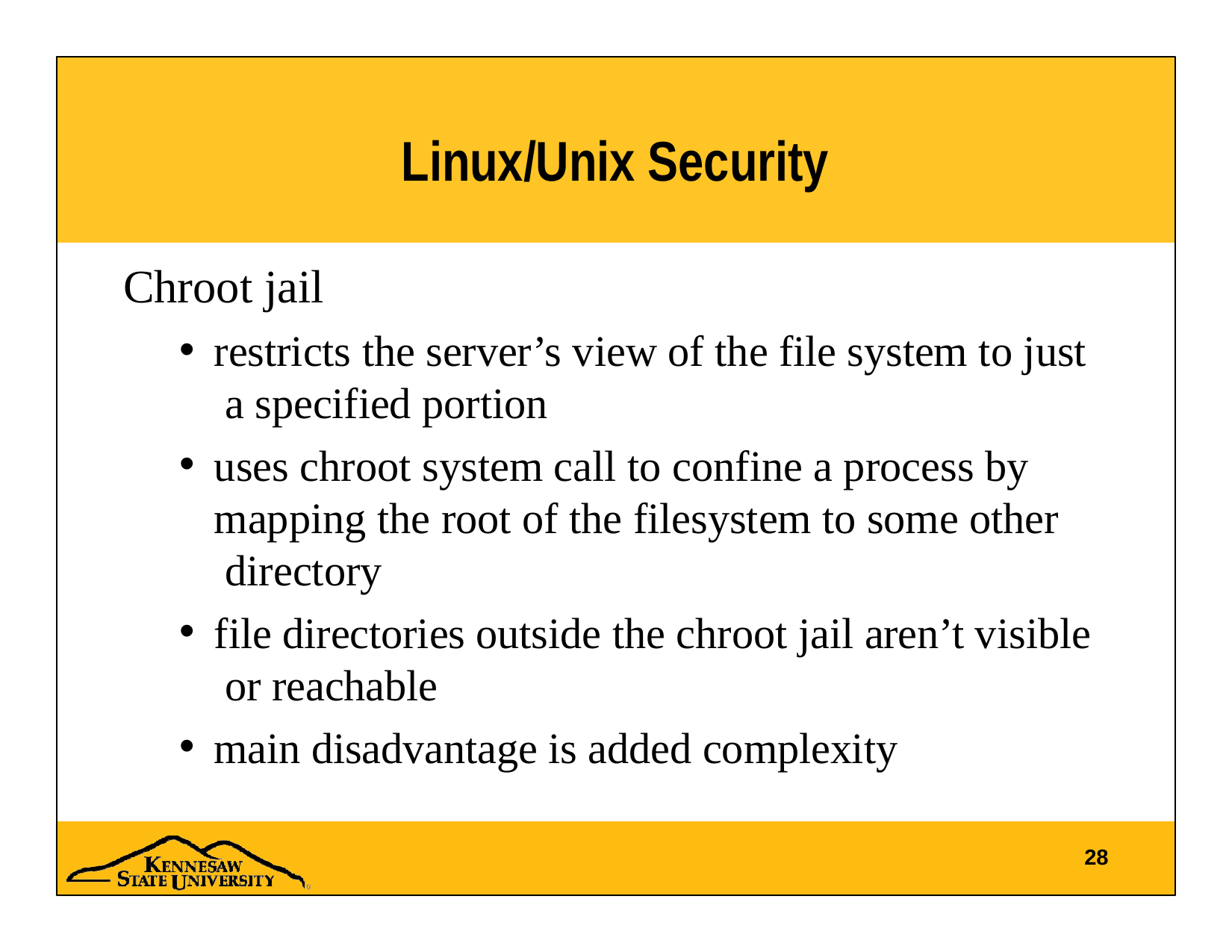

# Linux/Unix Security
Chroot jail
restricts the server’s view of the file system to just  a specified portion
uses chroot system call to confine a process by  mapping the root of the filesystem to some other  directory
file directories outside the chroot jail aren’t visible  or reachable
main disadvantage is added complexity

28